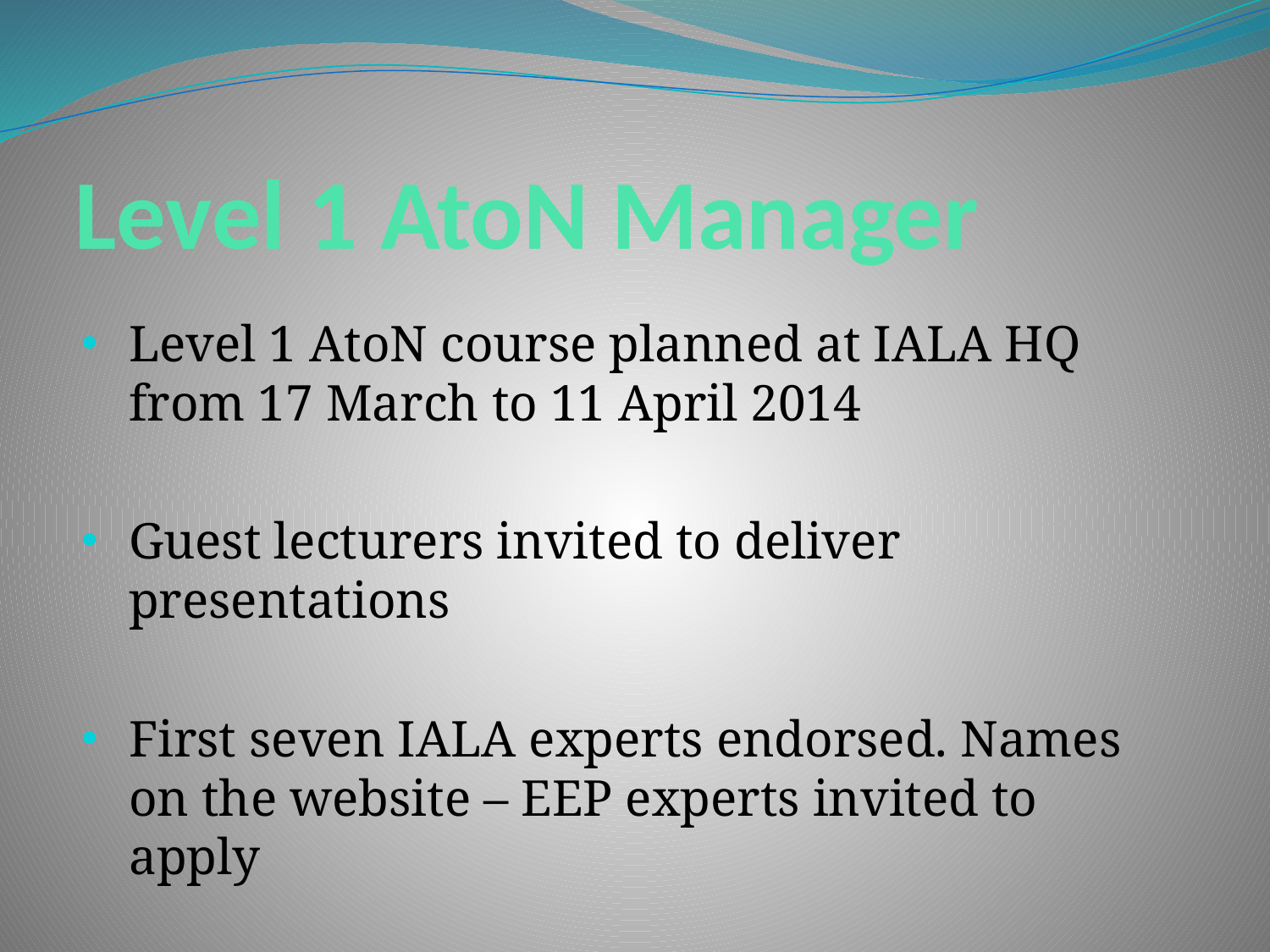

# Level 1 AtoN Manager
Level 1 AtoN course planned at IALA HQ from 17 March to 11 April 2014

Guest lecturers invited to deliver presentations

First seven IALA experts endorsed. Names on the website – EEP experts invited to apply